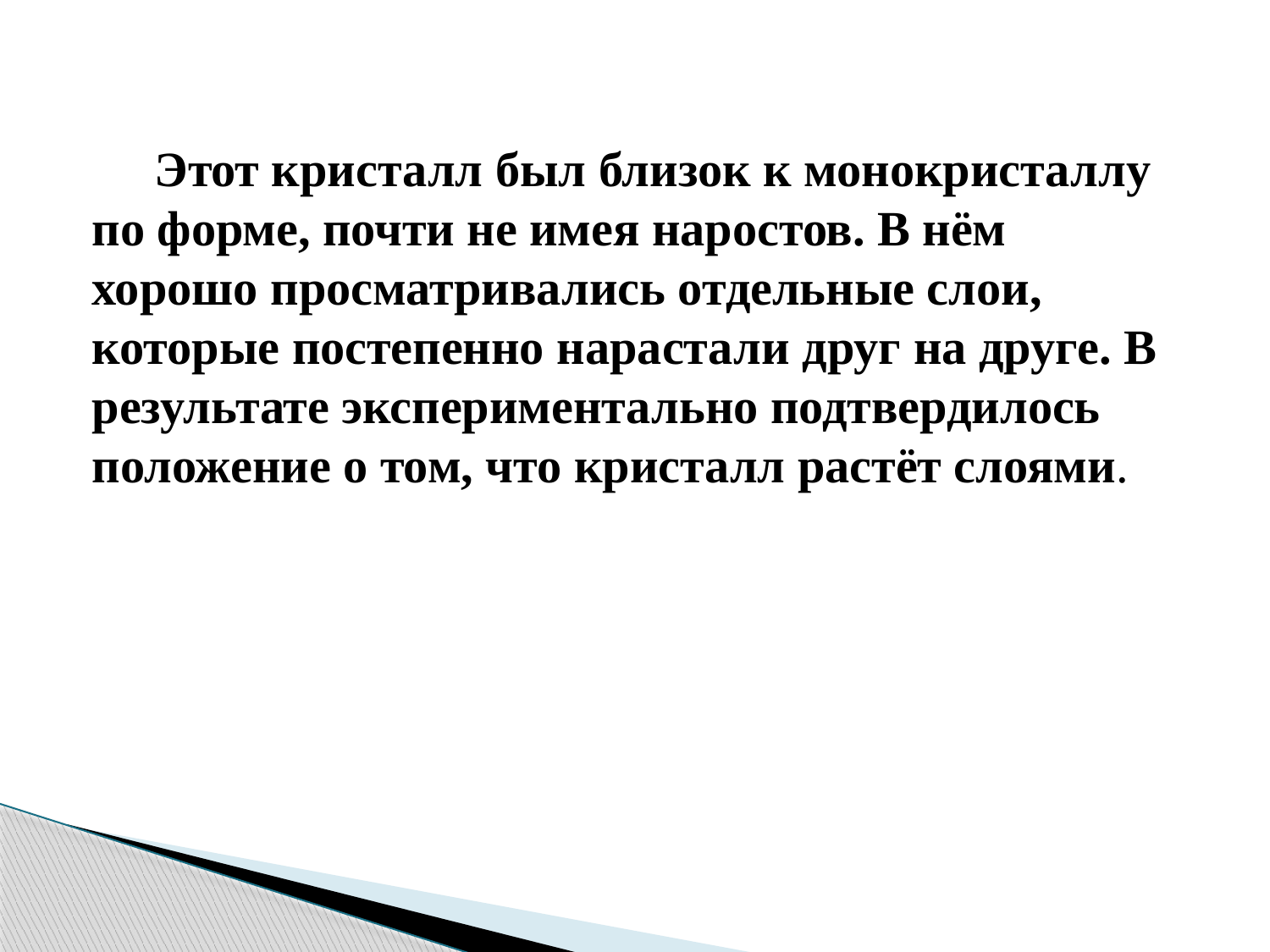

Этот кристалл был близок к монокристаллу  по форме, почти не имея наростов. В нём хорошо просматривались отдельные слои, которые постепенно нарастали друг на друге. В результате экспериментально подтвердилось положение о том, что кристалл растёт слоями.